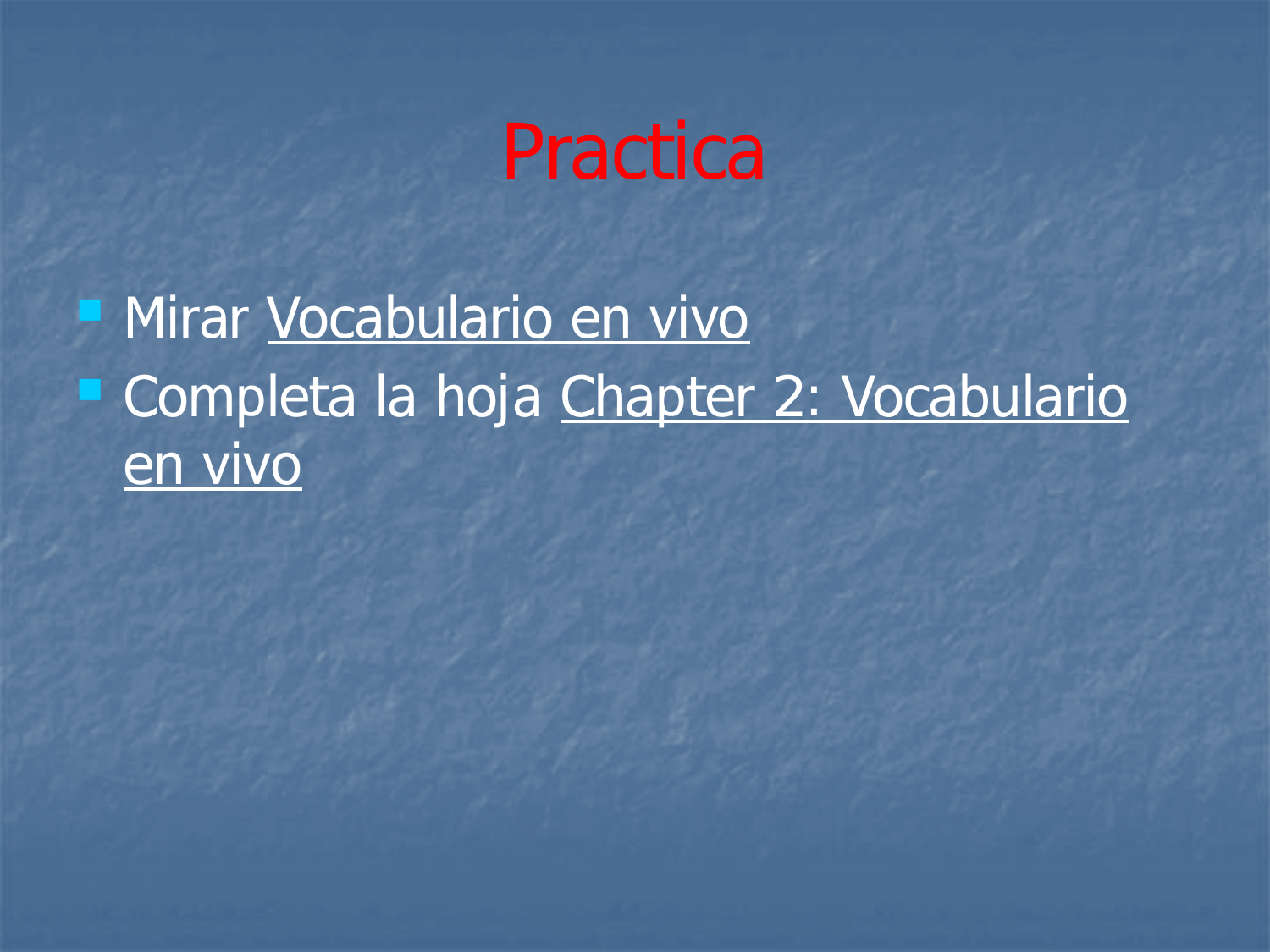

# Practica
Mirar Vocabulario en vivo
Completa la hoja Chapter 2: Vocabulario en vivo